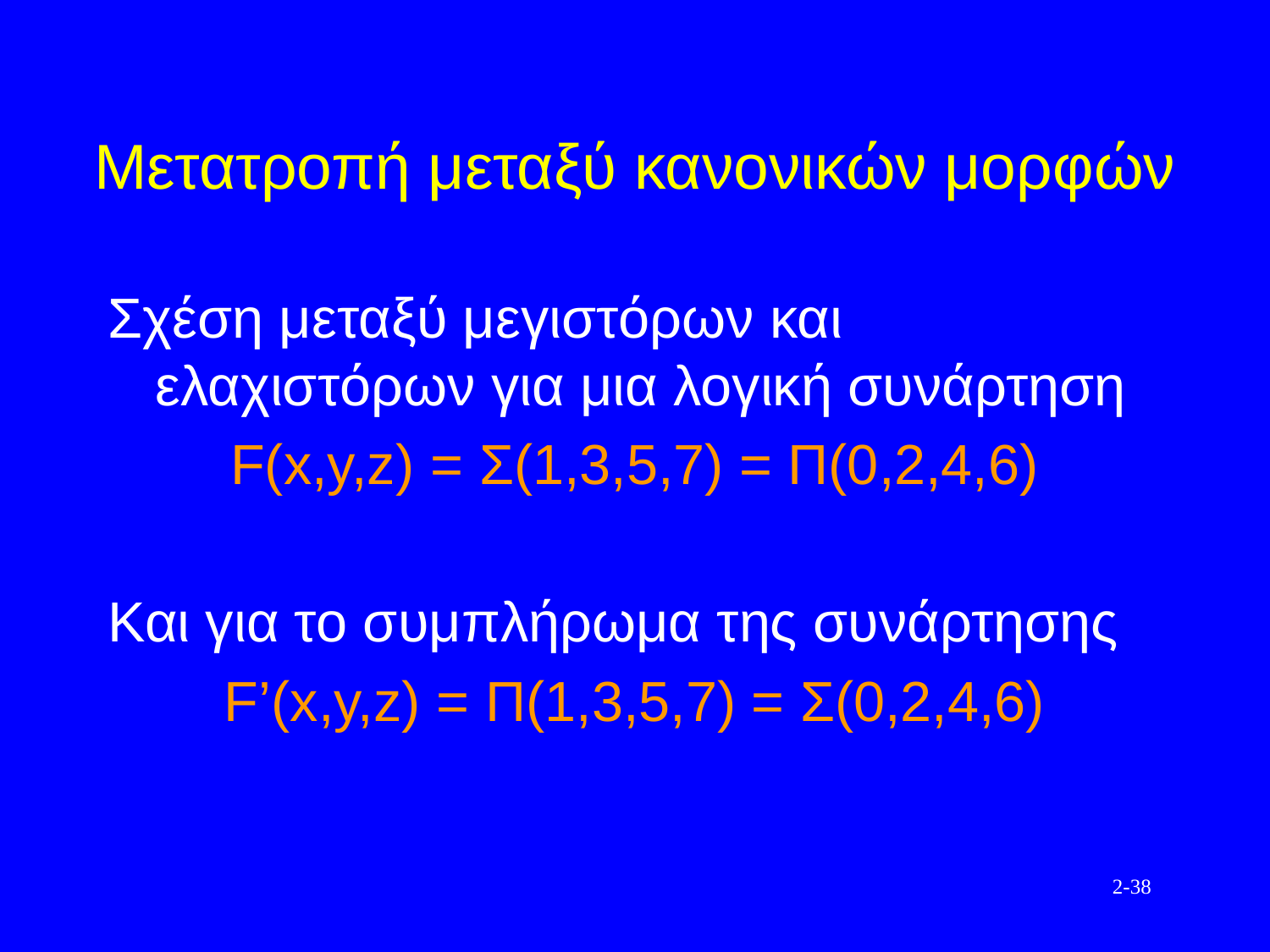

# Μετατροπή μεταξύ κανονικών μορφών
Σχέση μεταξύ μεγιστόρων και ελαχιστόρων για μια λογική συνάρτηση
F(x,y,z) = Σ(1,3,5,7) = Π(0,2,4,6)

Και για το συμπλήρωμα της συνάρτησης
F’(x,y,z) = Π(1,3,5,7) = Σ(0,2,4,6)